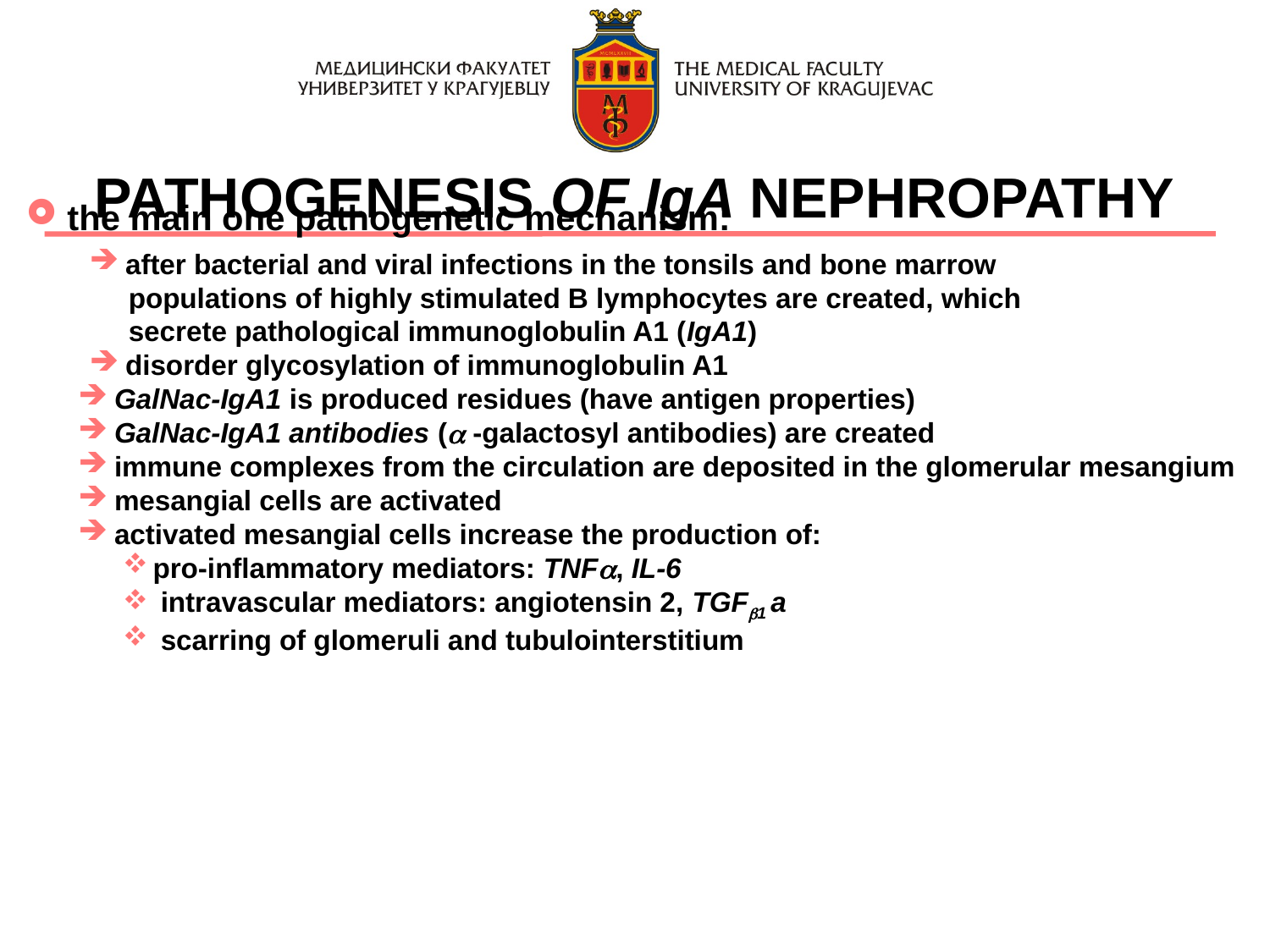

PATHOGENESIS OF IgA NEPHROPATHY

 the main one pathogenetic mechanism:

 after bacterial and viral infections in the tonsils and bone marrow
     populations of highly stimulated B lymphocytes are created, which
     secrete pathological immunoglobulin A1 (IgA1)
 disorder glycosylation of immunoglobulin A1
 GalNac-IgA1 is produced residues (have antigen properties)
 GalNac-IgA1 antibodies (α -galactosyl antibodies) are created
 immune complexes from the circulation are deposited in the glomerular mesangium
 mesangial cells are activated
 activated mesangial cells increase the production of:
pro-inflammatory mediators: TNFα, IL-6
 intravascular mediators: angiotensin 2, TGFβ1 a
 scarring of glomeruli and tubulointerstitium